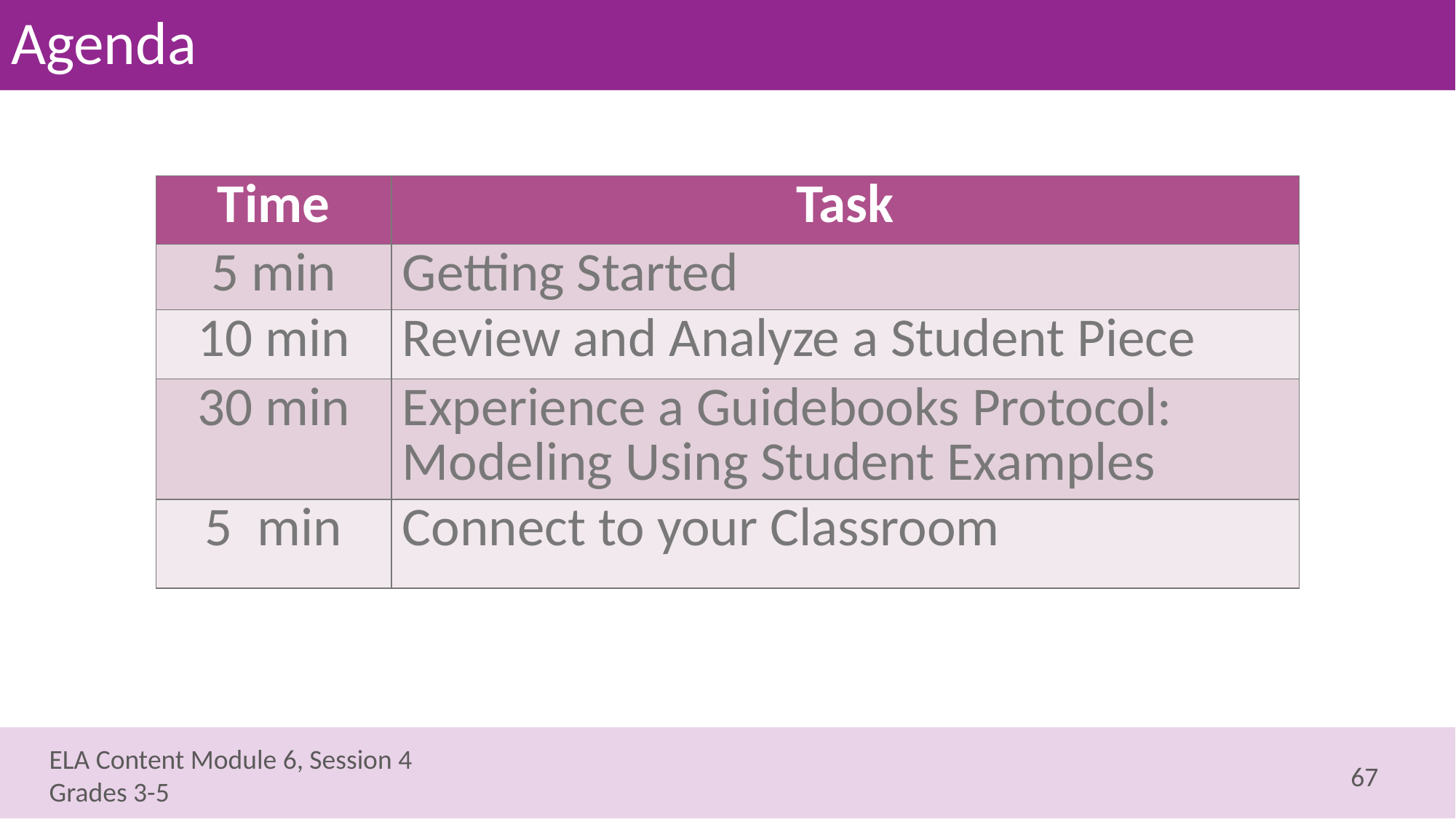

# Agenda
| Time | Task |
| --- | --- |
| 5 min | Getting Started |
| 10 min | Review and Analyze a Student Piece |
| 30 min | Experience a Guidebooks Protocol: Modeling Using Student Examples |
| 5 min | Connect to your Classroom |
67